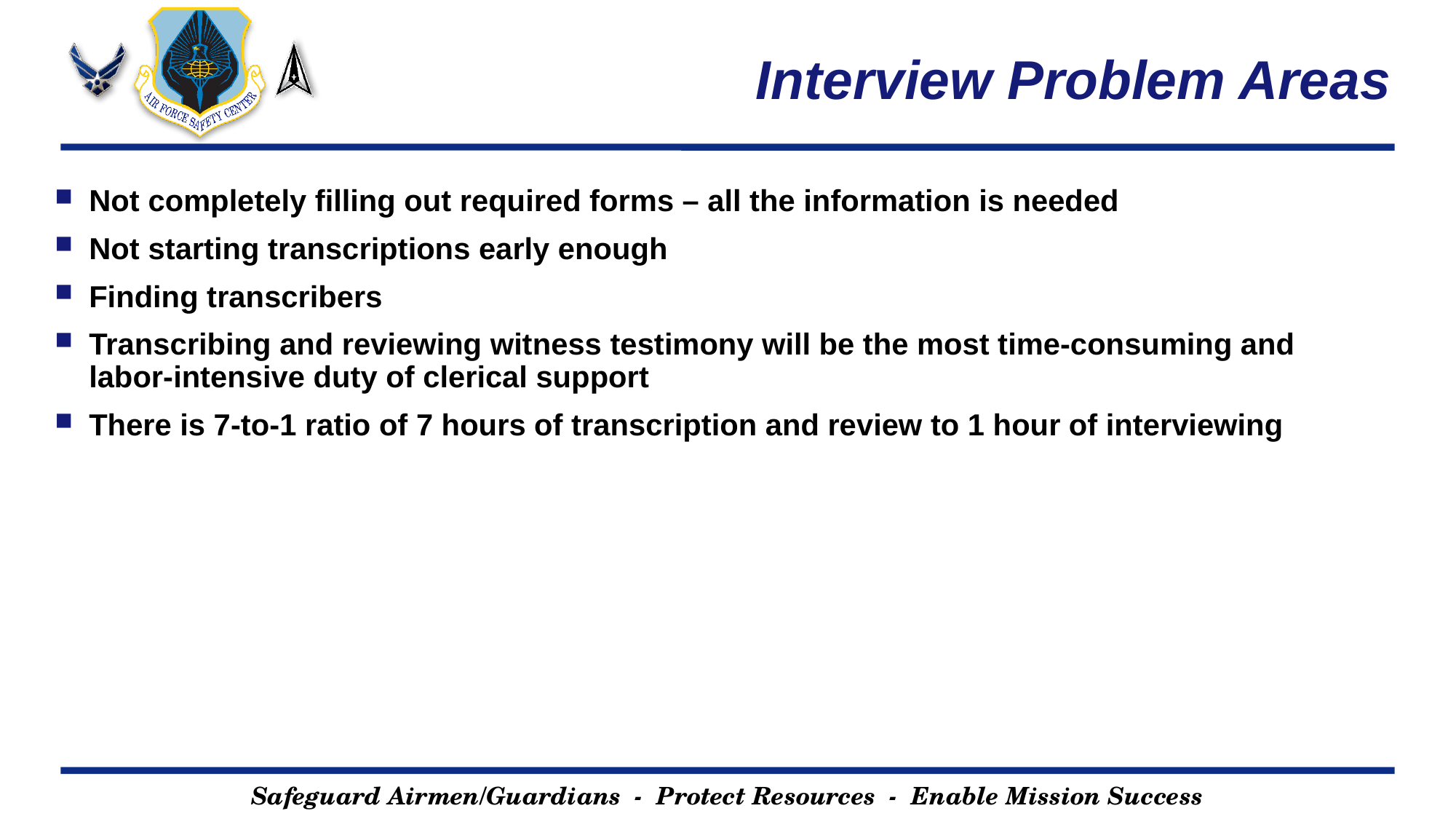

# Interview Problem Areas
Not completely filling out required forms – all the information is needed
Not starting transcriptions early enough
Finding transcribers
Transcribing and reviewing witness testimony will be the most time-consuming and labor-intensive duty of clerical support
There is 7-to-1 ratio of 7 hours of transcription and review to 1 hour of interviewing